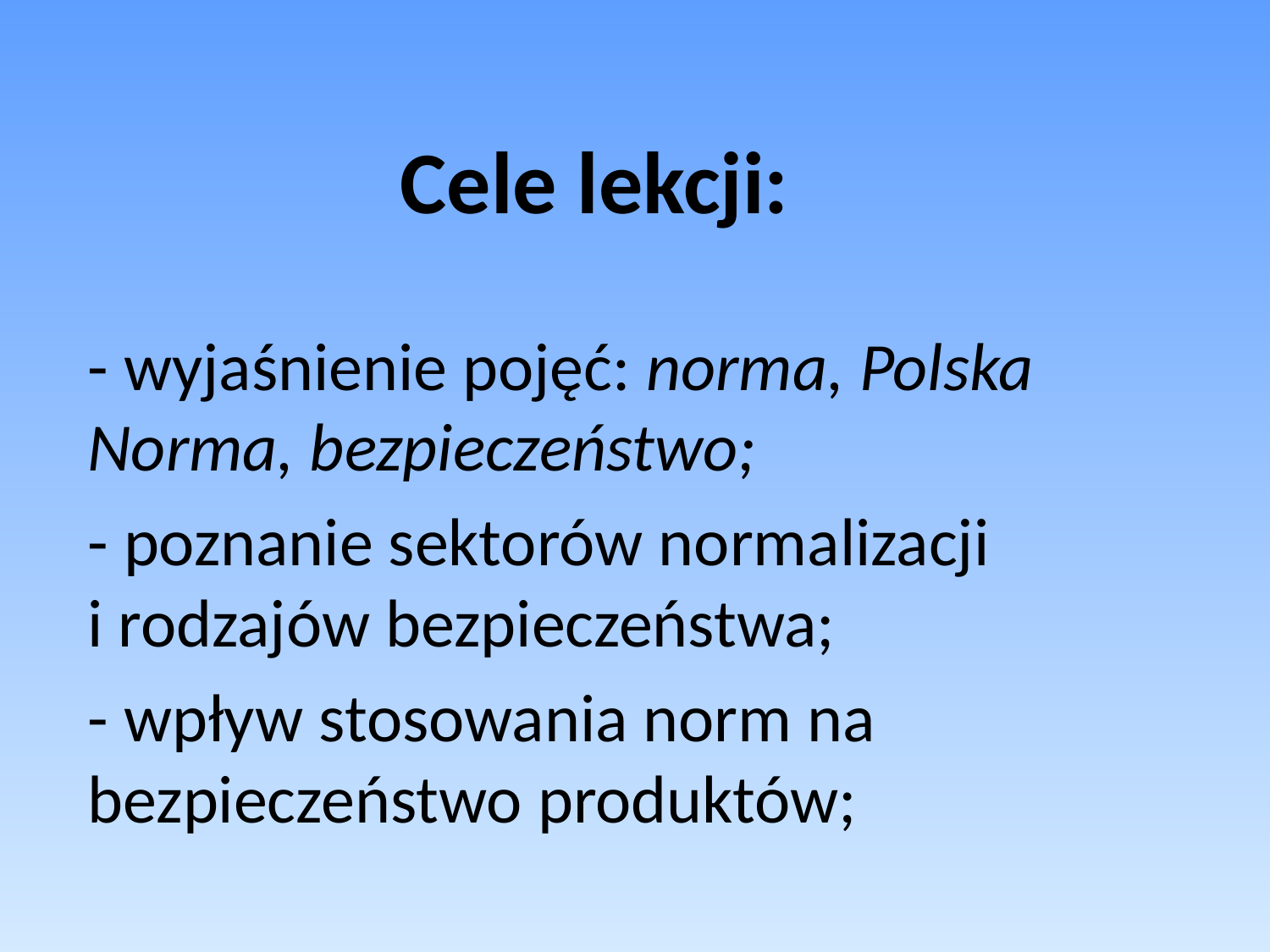

# Cele lekcji:
- wyjaśnienie pojęć: norma, Polska Norma, bezpieczeństwo;
- poznanie sektorów normalizacji
i rodzajów bezpieczeństwa;
- wpływ stosowania norm na bezpieczeństwo produktów;